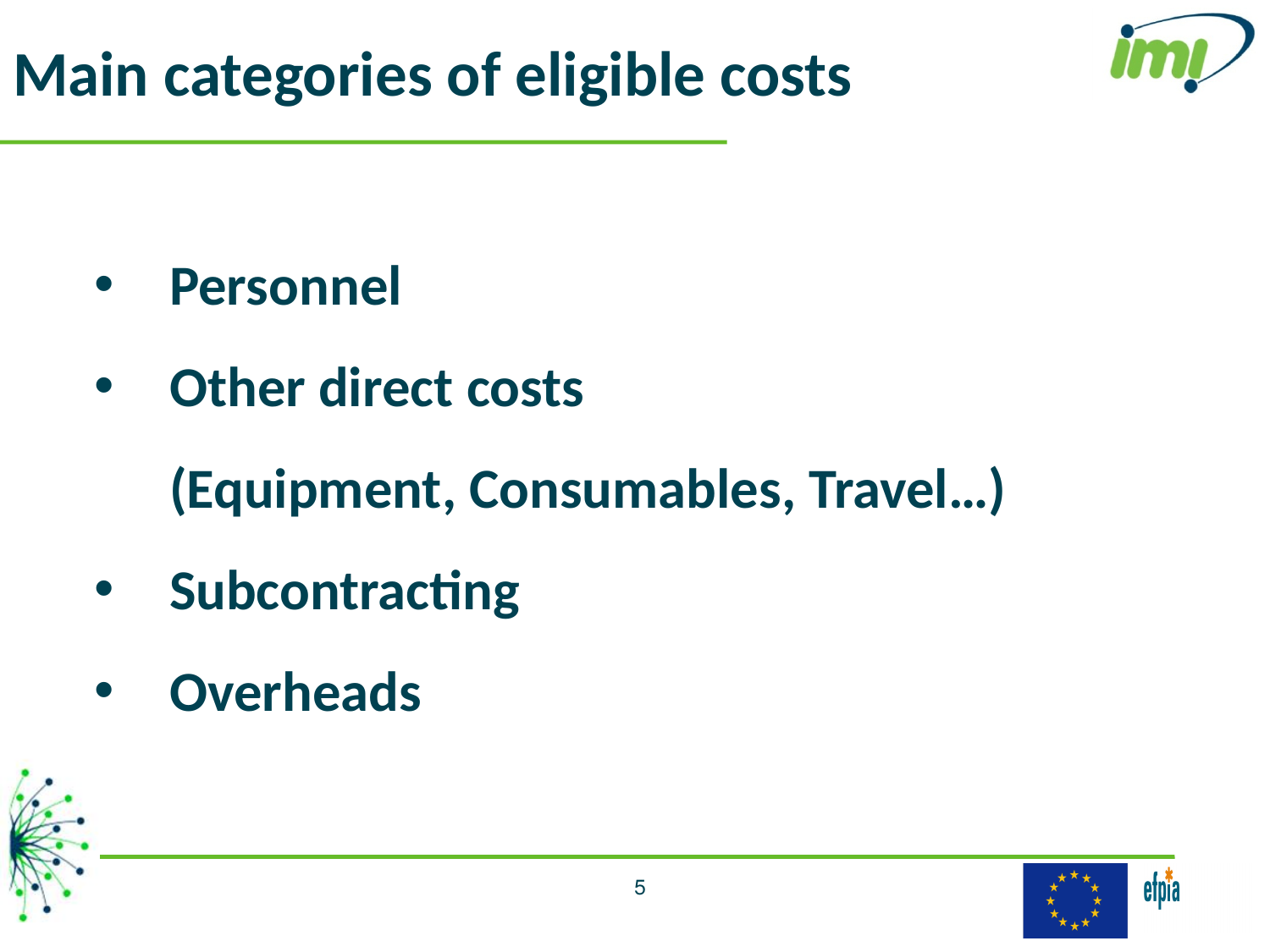

Main categories of eligible costs

Personnel
Other direct costs
	(Equipment, Consumables, Travel…)
Subcontracting
Overheads

5